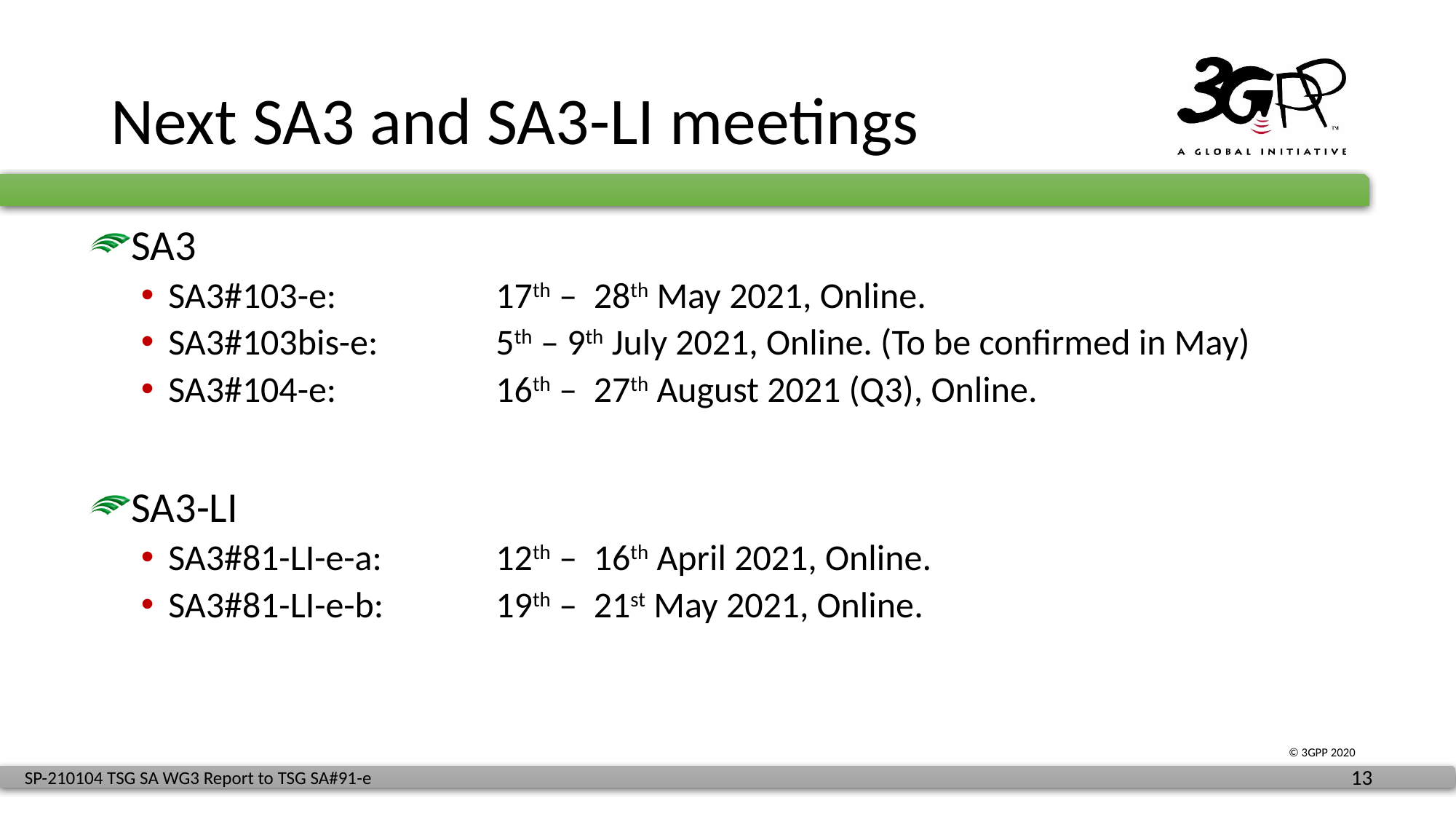

# Next SA3 and SA3-LI meetings
SA3
SA3#103-e:		17th –  28th May 2021, Online.
SA3#103bis-e:		5th – 9th July 2021, Online. (To be confirmed in May)
SA3#104-e:		16th –  27th August 2021 (Q3), Online.

SA3-LI
SA3#81-LI-e-a:		12th –  16th April 2021, Online.
SA3#81-LI-e-b:		19th –  21st May 2021, Online.